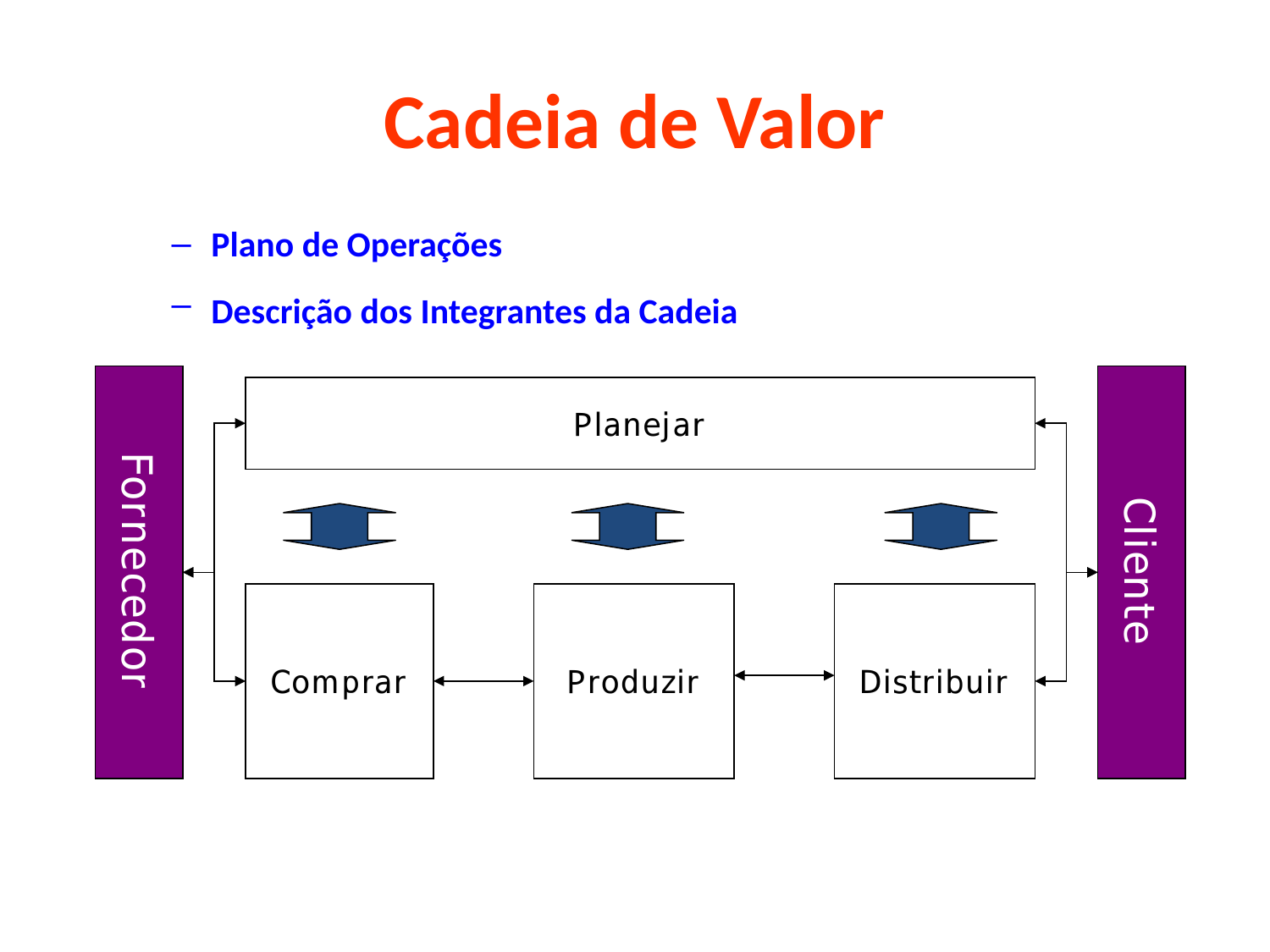

# Cadeia de Valor

Plano de Operações
Descrição dos Integrantes da Cadeia
Fornecedor
Cliente
Planejar

Comprar
Produzir
Distribuir